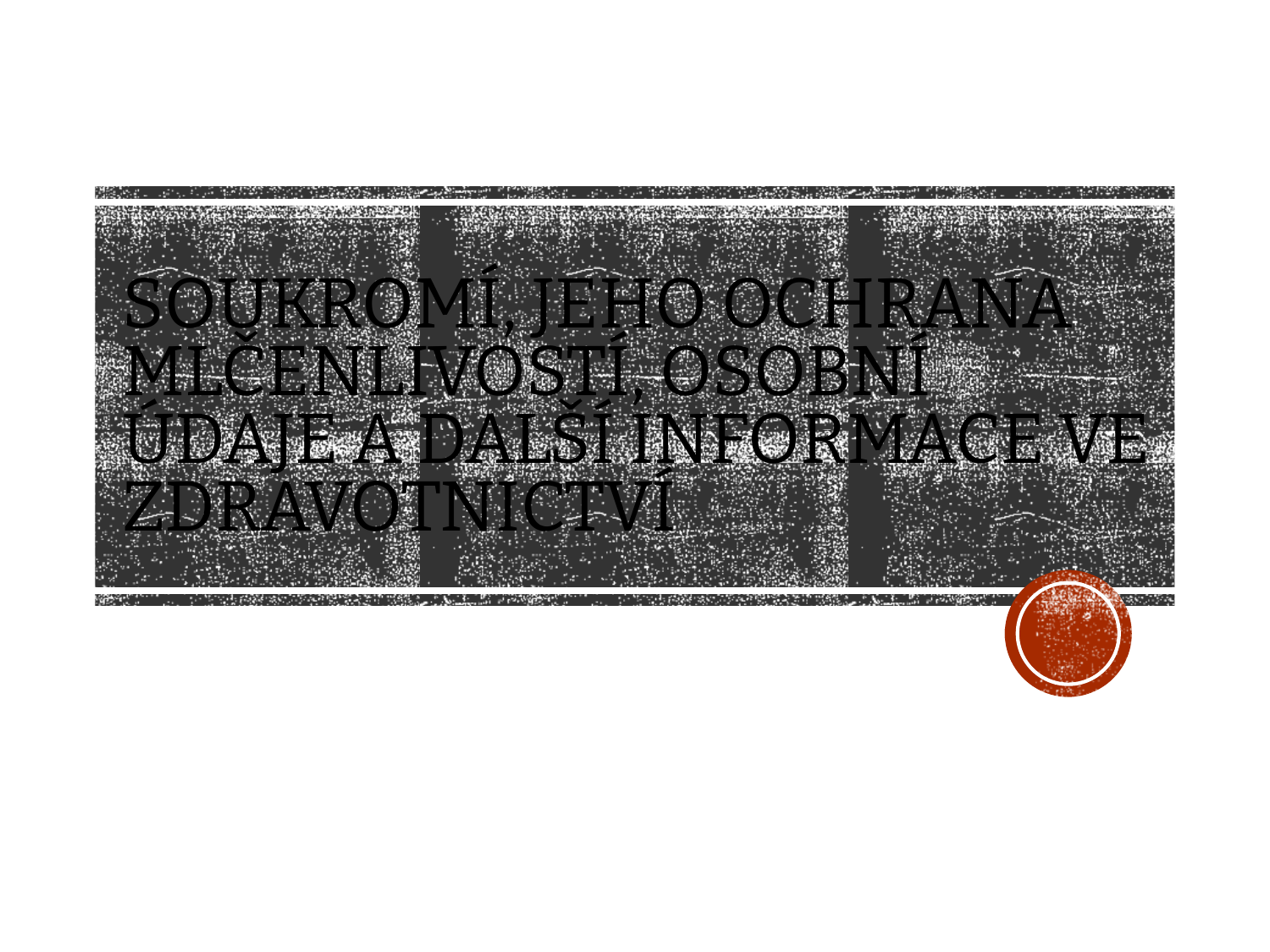

# Soukromí, jeho ochrana mlčenlivostí, osobní údaje a další informace ve zdravotnictví